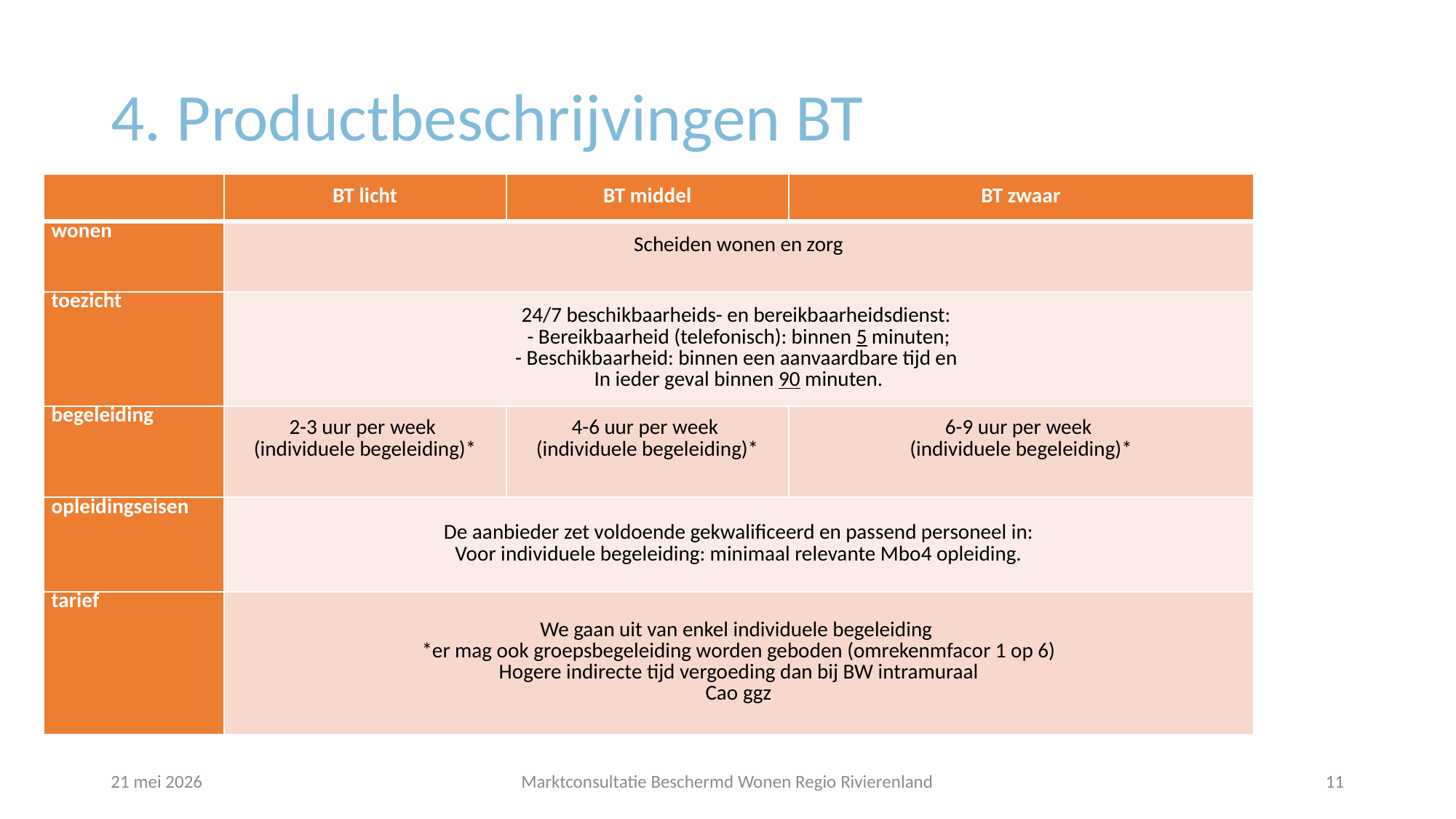

# 4. Productbeschrijvingen BT
|  | BT licht | BT middel | BT zwaar |
| --- | --- | --- | --- |
| wonen | Scheiden wonen en zorg |  |  |
| toezicht | 24/7 beschikbaarheids- en bereikbaarheidsdienst: - Bereikbaarheid (telefonisch): binnen 5 minuten; - Beschikbaarheid: binnen een aanvaardbare tijd en In ieder geval binnen 90 minuten. |  |  |
| begeleiding | 2-3 uur per week (individuele begeleiding)\* | 4-6 uur per week (individuele begeleiding)\* | 6-9 uur per week (individuele begeleiding)\* |
| opleidingseisen | De aanbieder zet voldoende gekwalificeerd en passend personeel in: Voor individuele begeleiding: minimaal relevante Mbo4 opleiding. |  |  |
| tarief | We gaan uit van enkel individuele begeleiding \*er mag ook groepsbegeleiding worden geboden (omrekenmfacor 1 op 6) Hogere indirecte tijd vergoeding dan bij BW intramuraal Cao ggz |  |  |
21 mei 2026
Marktconsultatie Beschermd Wonen Regio Rivierenland
11